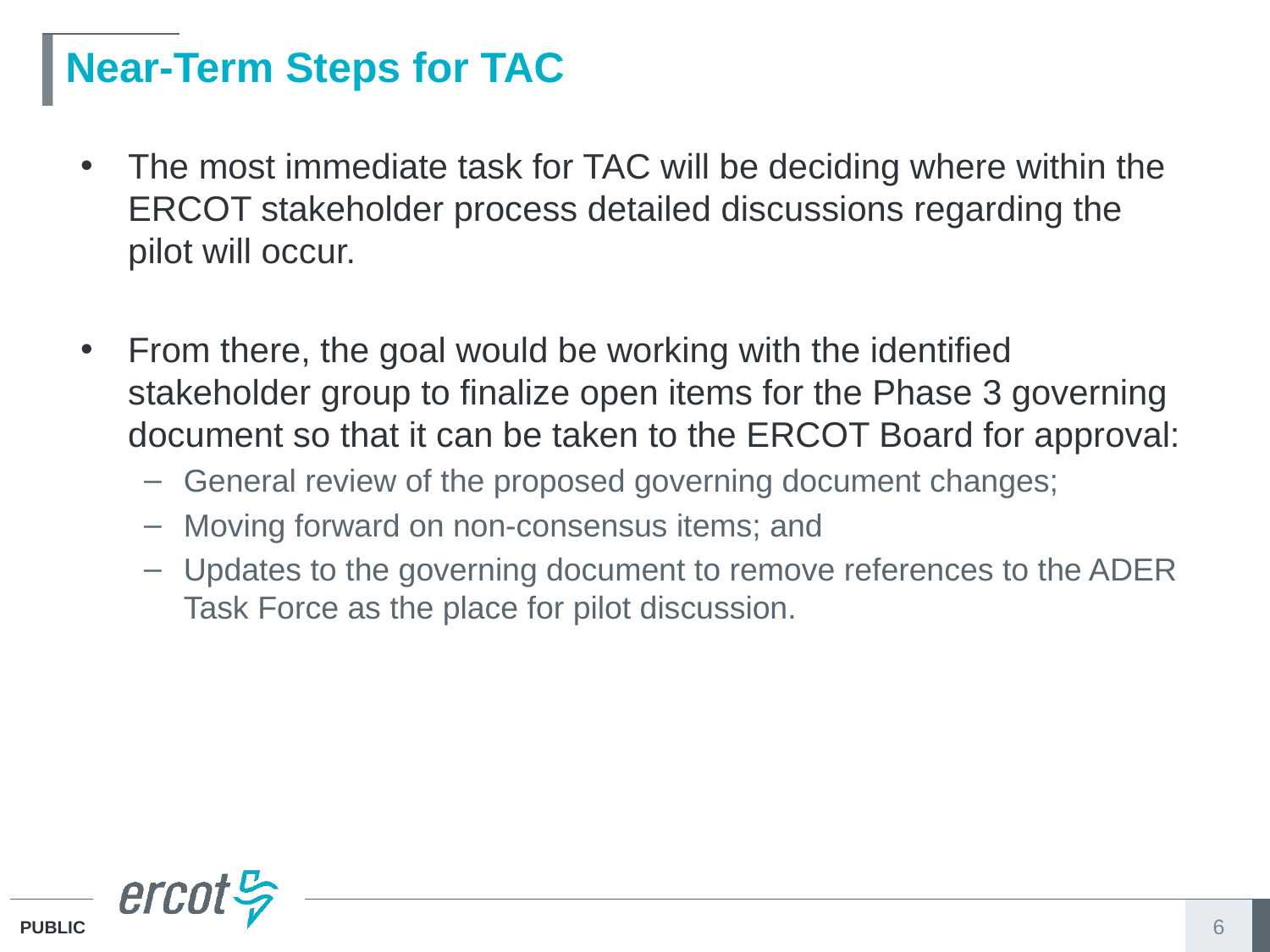

# Near-Term Steps for TAC
The most immediate task for TAC will be deciding where within the ERCOT stakeholder process detailed discussions regarding the pilot will occur.

From there, the goal would be working with the identified stakeholder group to finalize open items for the Phase 3 governing document so that it can be taken to the ERCOT Board for approval:
General review of the proposed governing document changes;
Moving forward on non-consensus items; and
Updates to the governing document to remove references to the ADER Task Force as the place for pilot discussion.
6